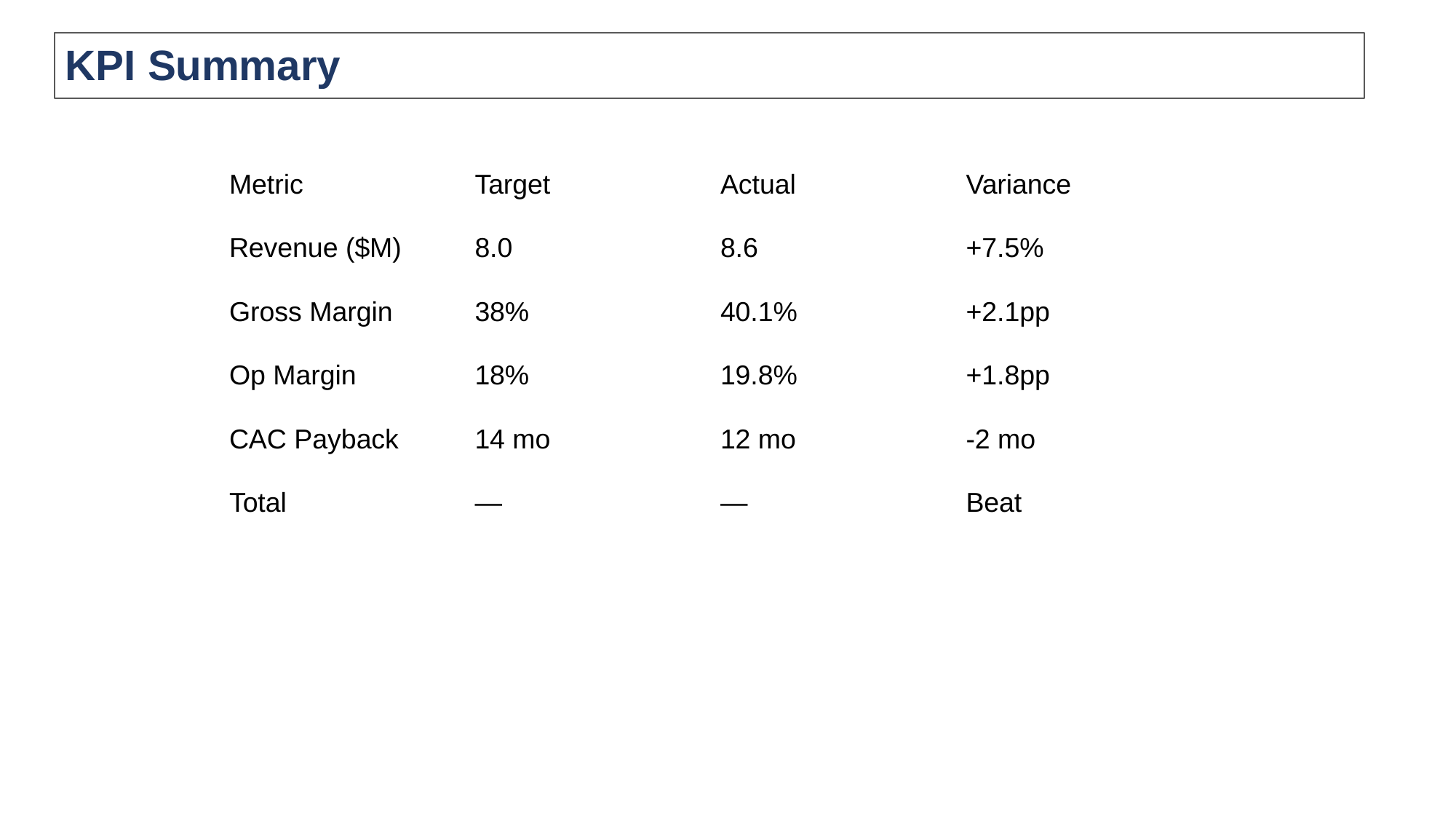

KPI Summary
| Metric | Target | Actual | Variance |
| --- | --- | --- | --- |
| Revenue ($M) | 8.0 | 8.6 | +7.5% |
| Gross Margin | 38% | 40.1% | +2.1pp |
| Op Margin | 18% | 19.8% | +1.8pp |
| CAC Payback | 14 mo | 12 mo | -2 mo |
| Total | — | — | Beat |